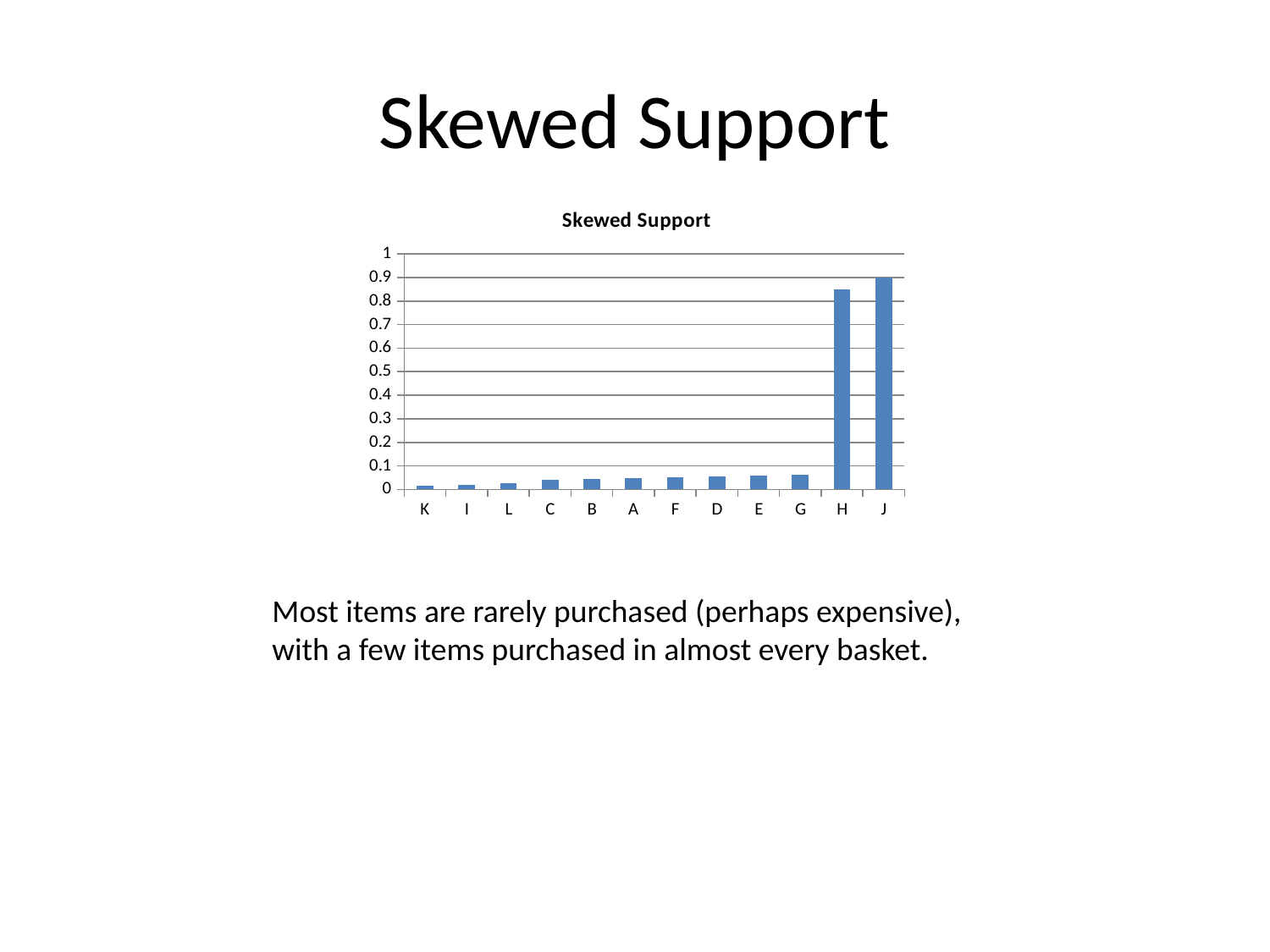

# Skewed Support

### Chart: Skewed Support

| Category | Support |
|---|---|
| K | 0.014999999999999998 |
| I | 0.02000000000000001 |
| L | 0.025 |
| C | 0.04000000000000002 |
| B | 0.04500000000000001 |
| A | 0.05 |
| F | 0.05300000000000001 |
| D | 0.055000000000000014 |
| E | 0.06000000000000003 |
| G | 0.06100000000000001 |
| H | 0.8500000000000006 |
| J | 0.9 |
Most items are rarely purchased (perhaps expensive), with a few items purchased in almost every basket.